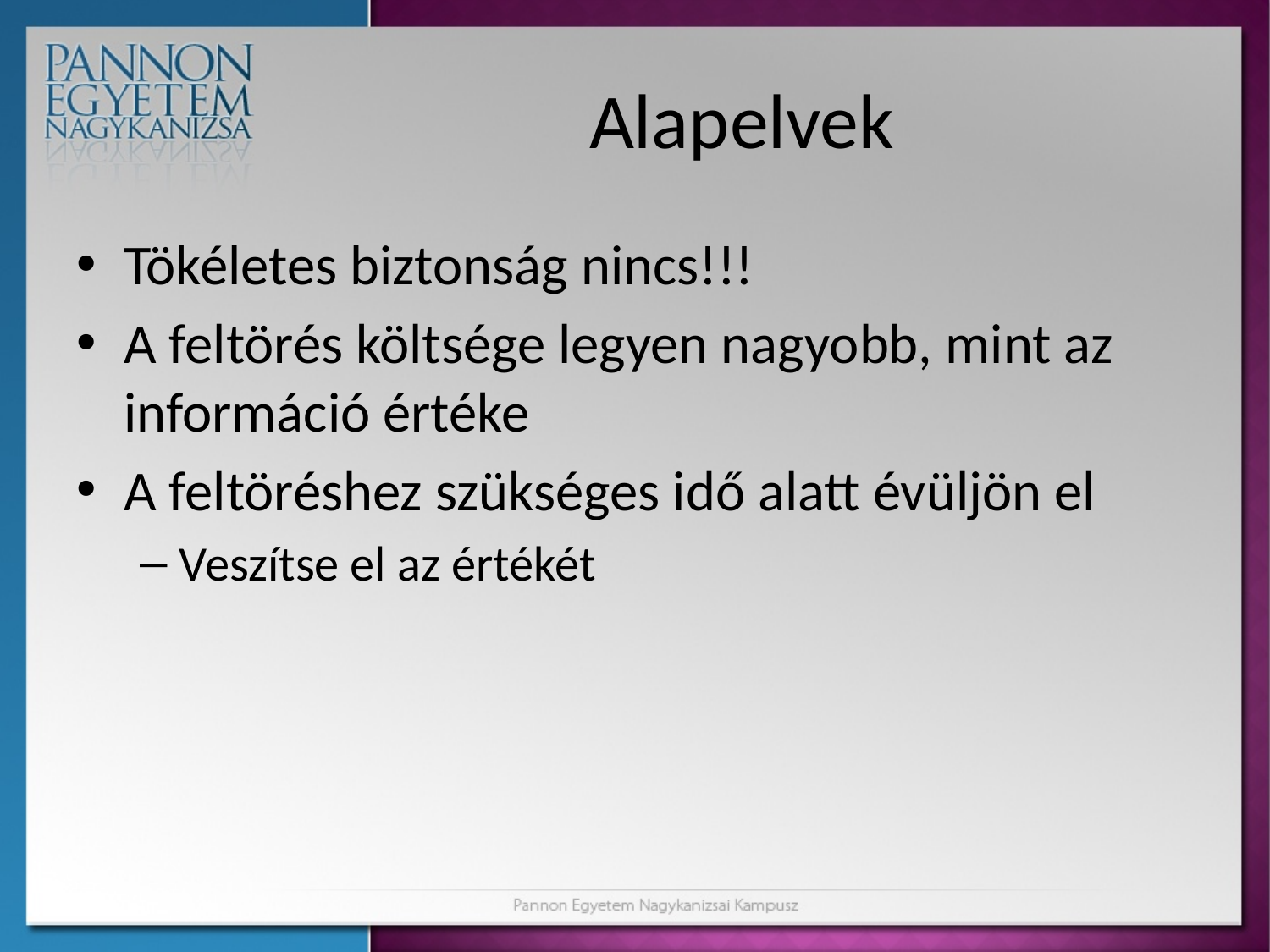

# Alapelvek
Tökéletes biztonság nincs!!!
A feltörés költsége legyen nagyobb, mint az információ értéke
A feltöréshez szükséges idő alatt évüljön el
Veszítse el az értékét